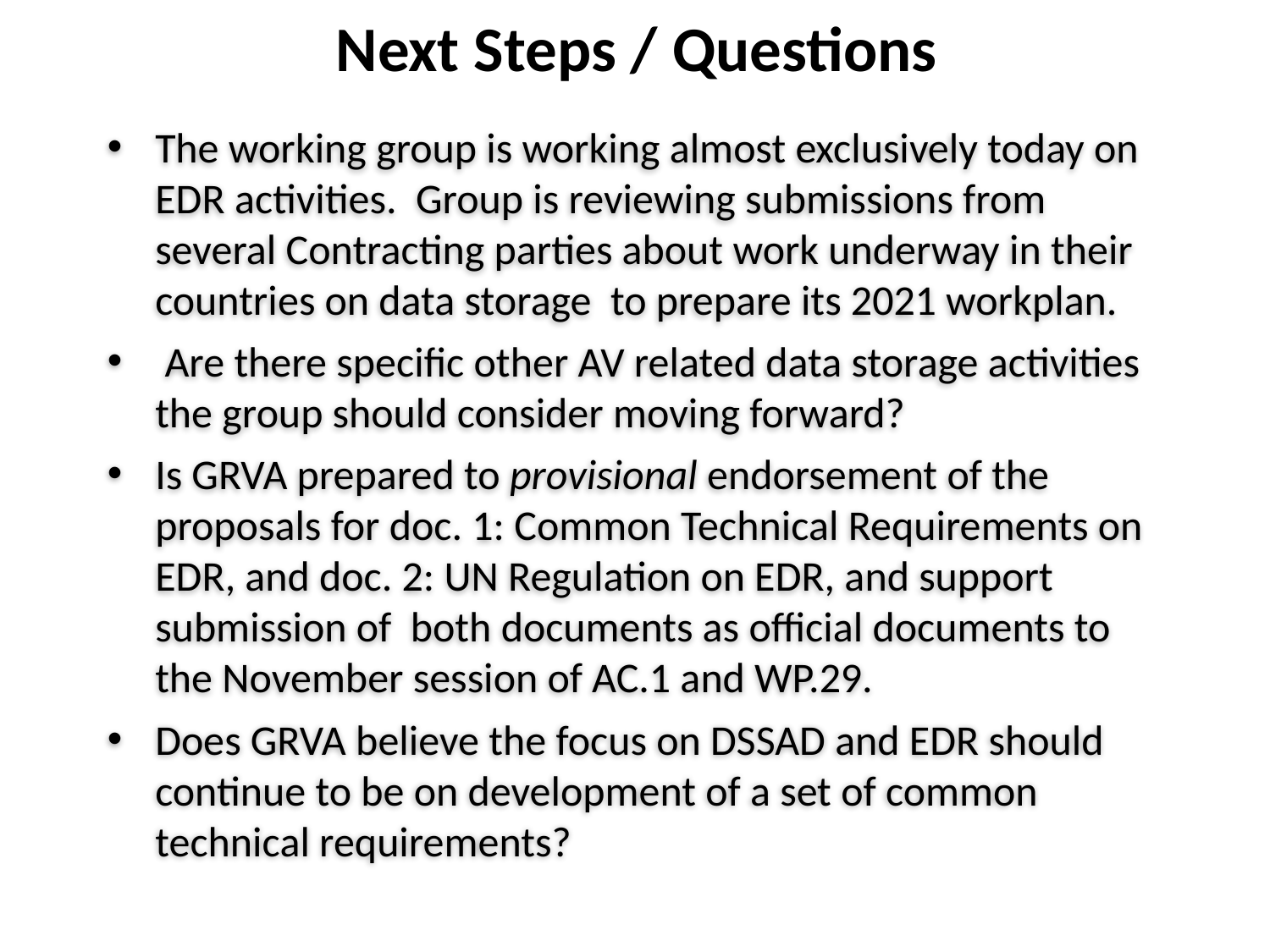

Next Steps / Questions
The working group is working almost exclusively today on EDR activities.  Group is reviewing submissions from several Contracting parties about work underway in their countries on data storage  to prepare its 2021 workplan.
 Are there specific other AV related data storage activities the group should consider moving forward?
Is GRVA prepared to provisional endorsement of the proposals for doc. 1: Common Technical Requirements on EDR, and doc. 2: UN Regulation on EDR, and support submission of  both documents as official documents to the November session of AC.1 and WP.29.
Does GRVA believe the focus on DSSAD and EDR should continue to be on development of a set of common technical requirements?